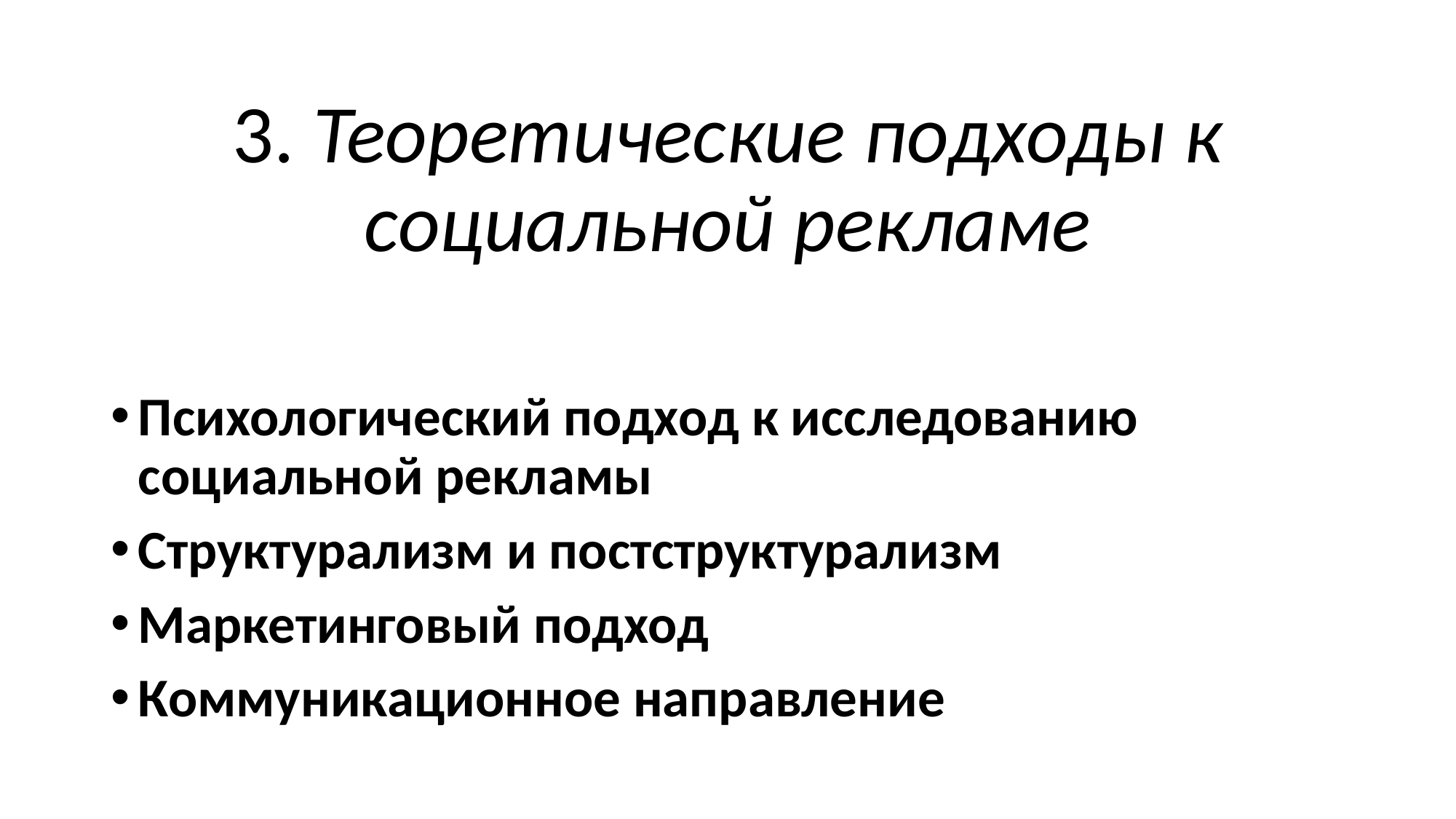

# 3. Теоретические подходы к социальной рекламе
Психологический подход к исследованию социальной рекламы
Структурализм и постструктурализм
Маркетинговый подход
Коммуникационное направление